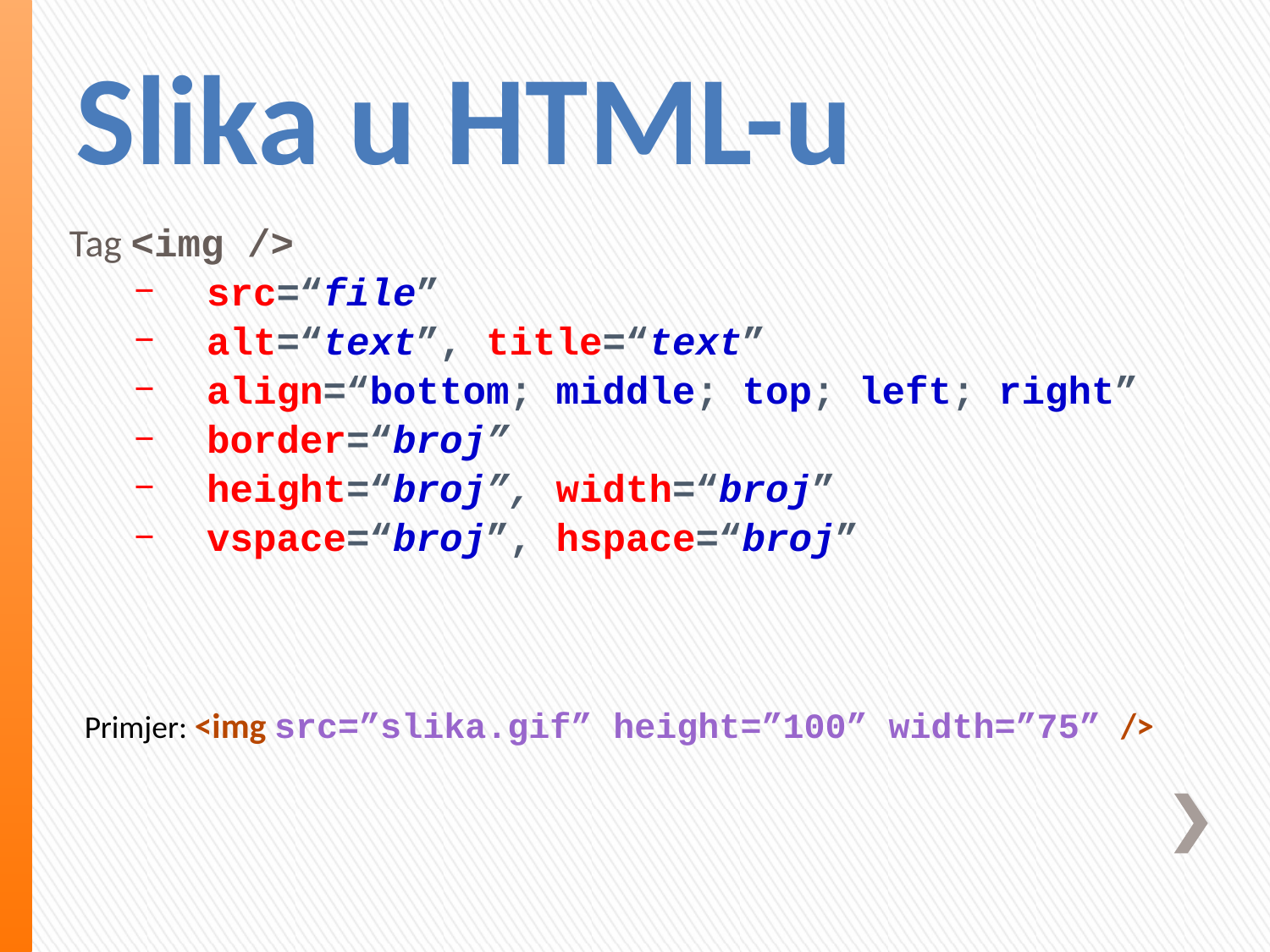

# Slika u HTML-u
Tag <img />
src=“file”
alt=“text”, title=“text”
align=“bottom; middle; top; left; right”
border=“broj”
height=“broj”, width=“broj”
vspace=“broj”, hspace=“broj”
Primjer: <img src=”slika.gif” height=”100” width=”75” />